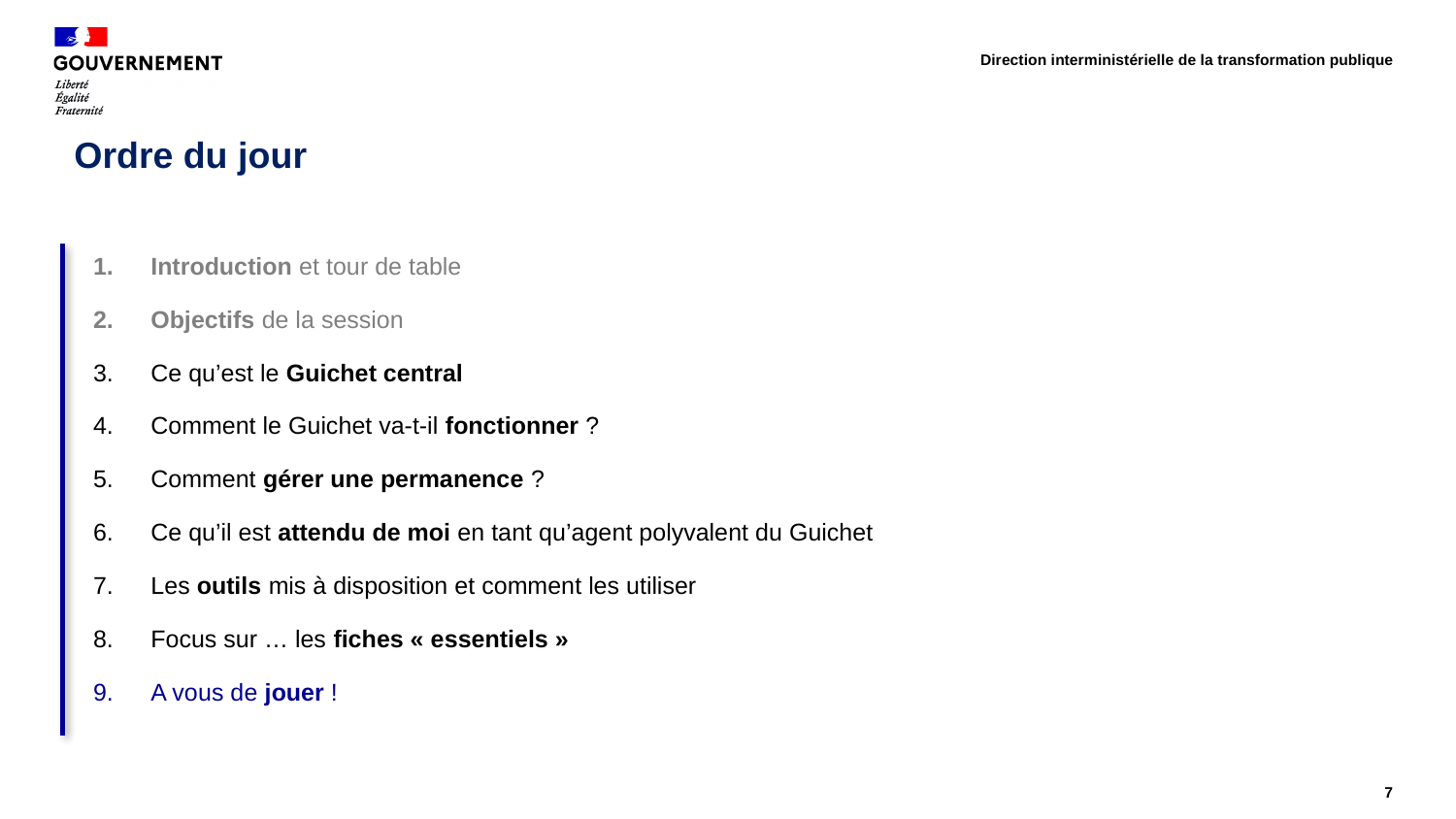

Direction interministérielle de la transformation publique
# Ordre du jour
Introduction et tour de table
Objectifs de la session
Ce qu’est le Guichet central
Comment le Guichet va-t-il fonctionner ?
Comment gérer une permanence ?
Ce qu’il est attendu de moi en tant qu’agent polyvalent du Guichet
Les outils mis à disposition et comment les utiliser
Focus sur … les fiches « essentiels »
A vous de jouer !
7